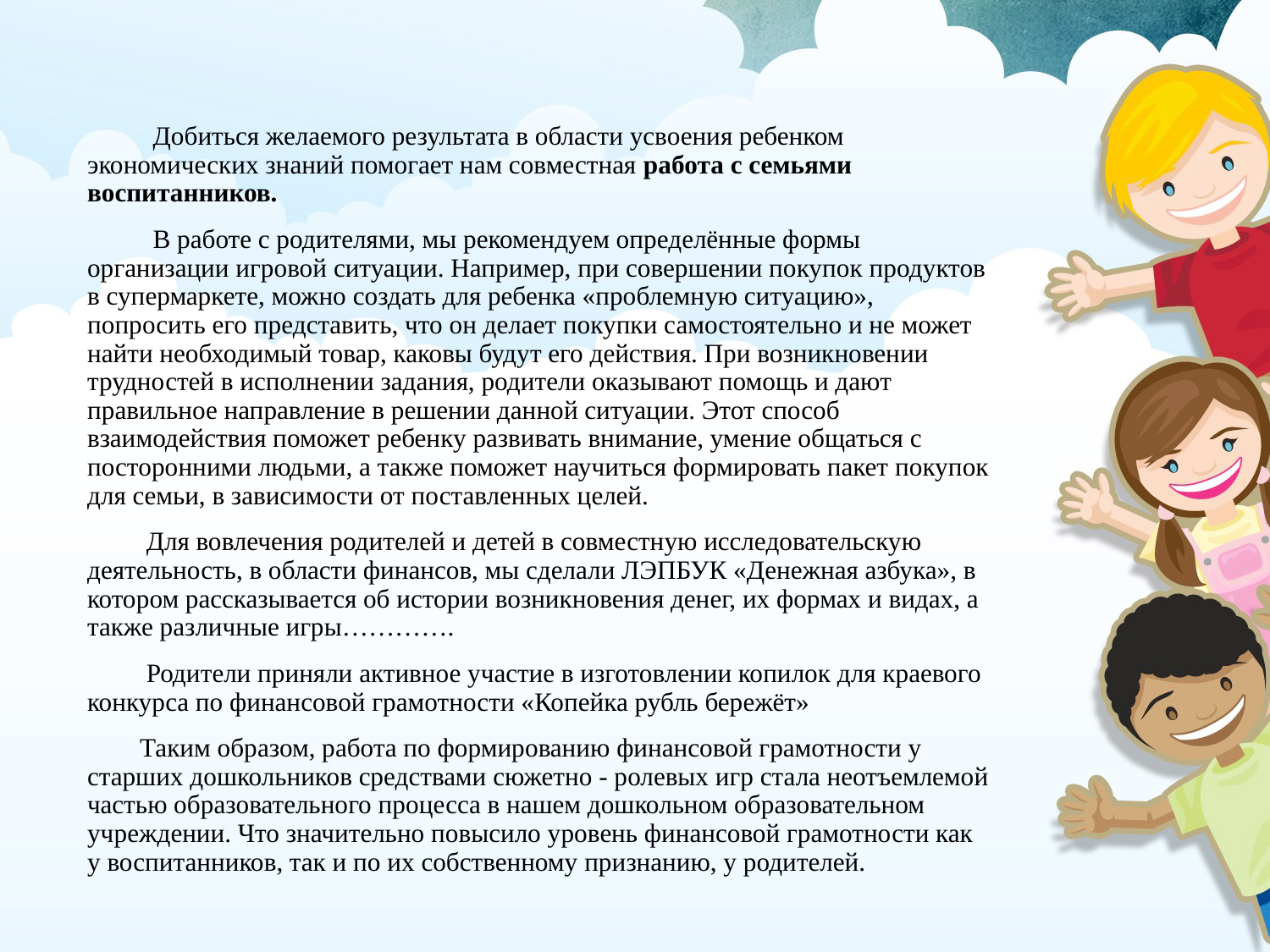

Добиться желаемого результата в области усвоения ребенком экономических знаний помогает нам совместная работа с семьями воспитанников.
          В работе с родителями, мы рекомендуем определённые формы организации игровой ситуации. Например, при совершении покупок продуктов в супермаркете, можно создать для ребенка «проблемную ситуацию», попросить его представить, что он делает покупки самостоятельно и не может найти необходимый товар, каковы будут его действия. При возникновении трудностей в исполнении задания, родители оказывают помощь и дают правильное направление в решении данной ситуации. Этот способ взаимодействия поможет ребенку развивать внимание, умение общаться с посторонними людьми, а также поможет научиться формировать пакет покупок для семьи, в зависимости от поставленных целей.
         Для вовлечения родителей и детей в совместную исследовательскую деятельность, в области финансов, мы сделали ЛЭПБУК «Денежная азбука», в котором рассказывается об истории возникновения денег, их формах и видах, а также различные игры………….
         Родители приняли активное участие в изготовлении копилок для краевого конкурса по финансовой грамотности «Копейка рубль бережёт»
        Таким образом, работа по формированию финансовой грамотности у старших дошкольников средствами сюжетно - ролевых игр стала неотъемлемой частью образовательного процесса в нашем дошкольном образовательном учреждении. Что значительно повысило уровень финансовой грамотности как у воспитанников, так и по их собственному признанию, у родителей.